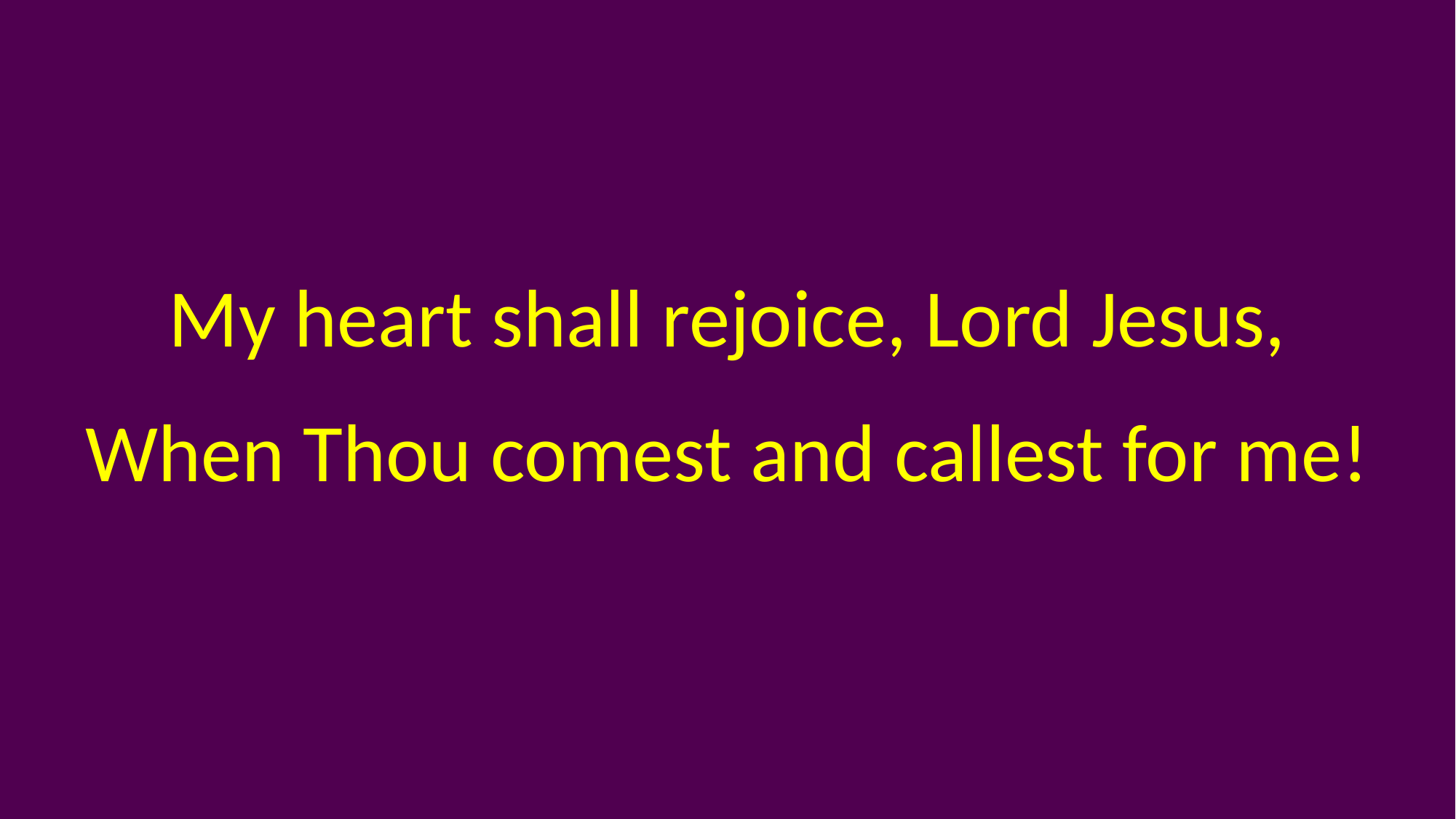

My heart shall rejoice, Lord Jesus,
When Thou comest and callest for me!